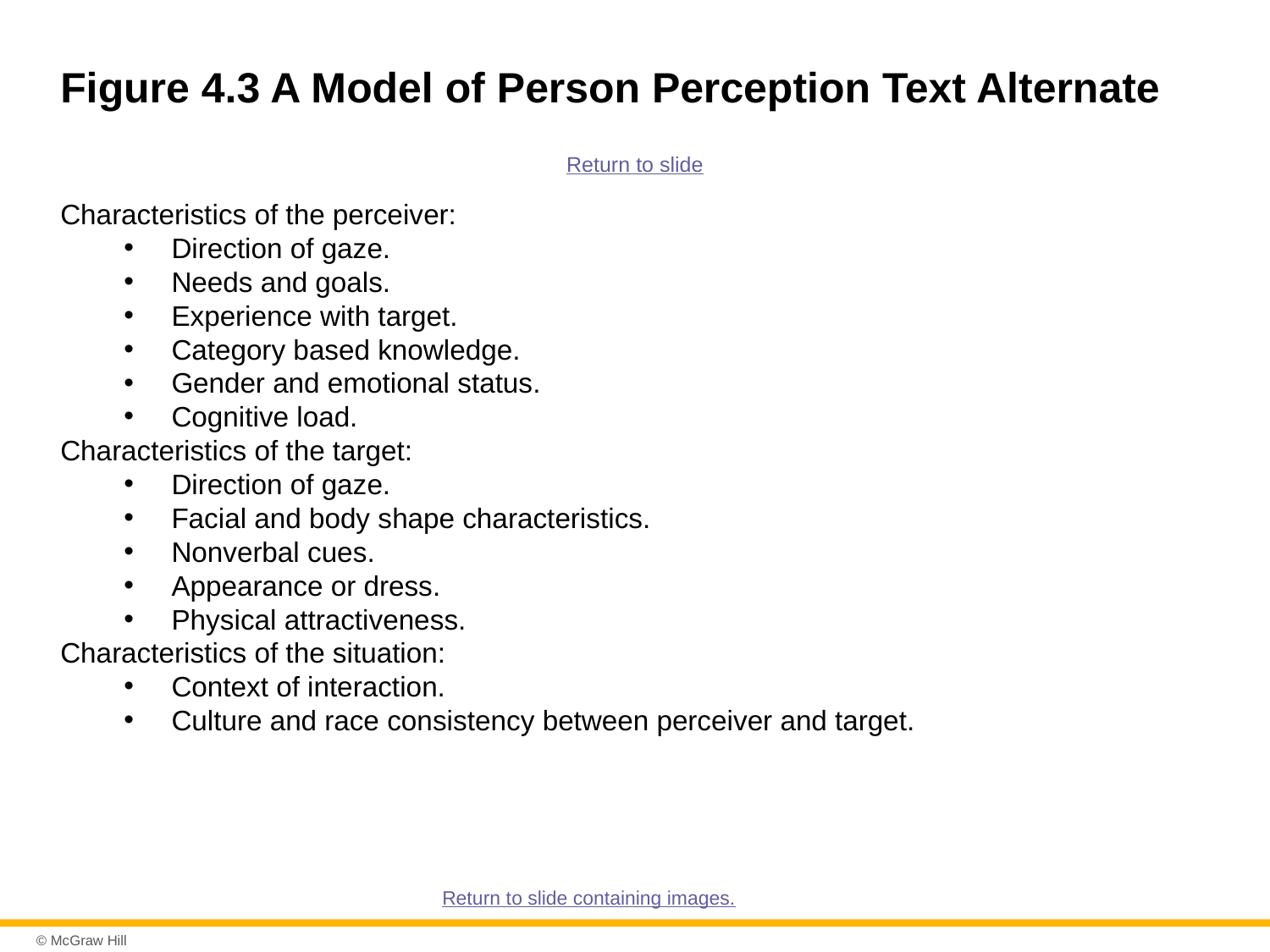

# Figure 4.3 A Model of Person Perception Text Alternate
Return to slide
Characteristics of the perceiver:
Direction of gaze.
Needs and goals.
Experience with target.
Category based knowledge.
Gender and emotional status.
Cognitive load.
Characteristics of the target:
Direction of gaze.
Facial and body shape characteristics.
Nonverbal cues.
Appearance or dress.
Physical attractiveness.
Characteristics of the situation:
Context of interaction.
Culture and race consistency between perceiver and target.

Return to slide containing images.